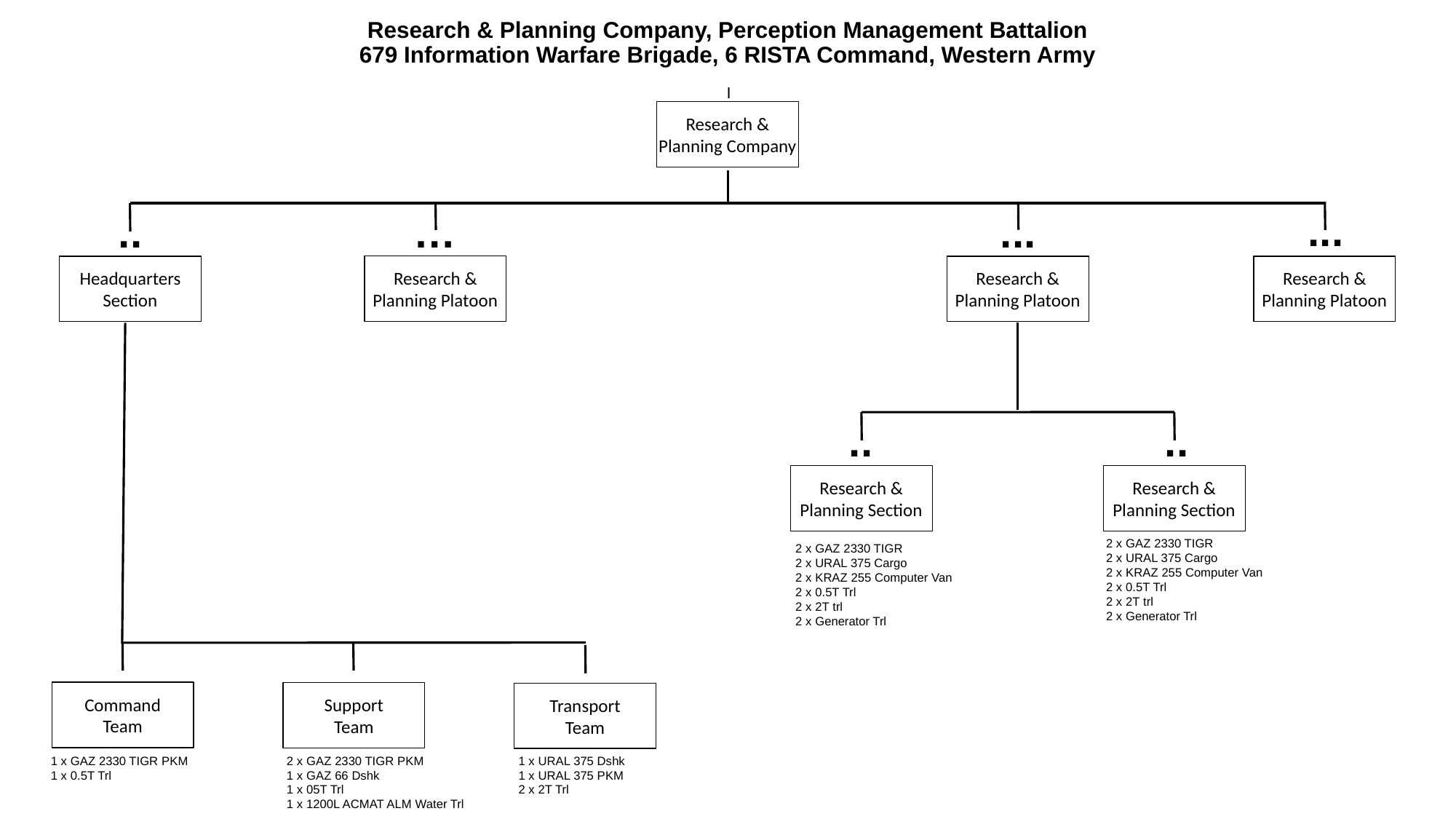

# Research & Planning Company, Perception Management Battalion 679 Information Warfare Brigade, 6 RISTA Command, Western Army
I
Research & Planning Company
...
..
…
...
Research & Planning Platoon
Headquarters
Section
Research & Planning Platoon
Research & Planning Platoon
..
..
Research & Planning Section
Research & Planning Section
2 x GAZ 2330 TIGR
2 x URAL 375 Cargo
2 x KRAZ 255 Computer Van
2 x 0.5T Trl
2 x 2T trl
2 x Generator Trl
2 x GAZ 2330 TIGR
2 x URAL 375 Cargo
2 x KRAZ 255 Computer Van
2 x 0.5T Trl
2 x 2T trl
2 x Generator Trl
Command
Team
Support
Team
Transport
Team
1 x GAZ 2330 TIGR PKM
1 x 0.5T Trl
2 x GAZ 2330 TIGR PKM
1 x GAZ 66 Dshk
1 x 05T Trl
1 x 1200L ACMAT ALM Water Trl
1 x URAL 375 Dshk
1 x URAL 375 PKM
2 x 2T Trl